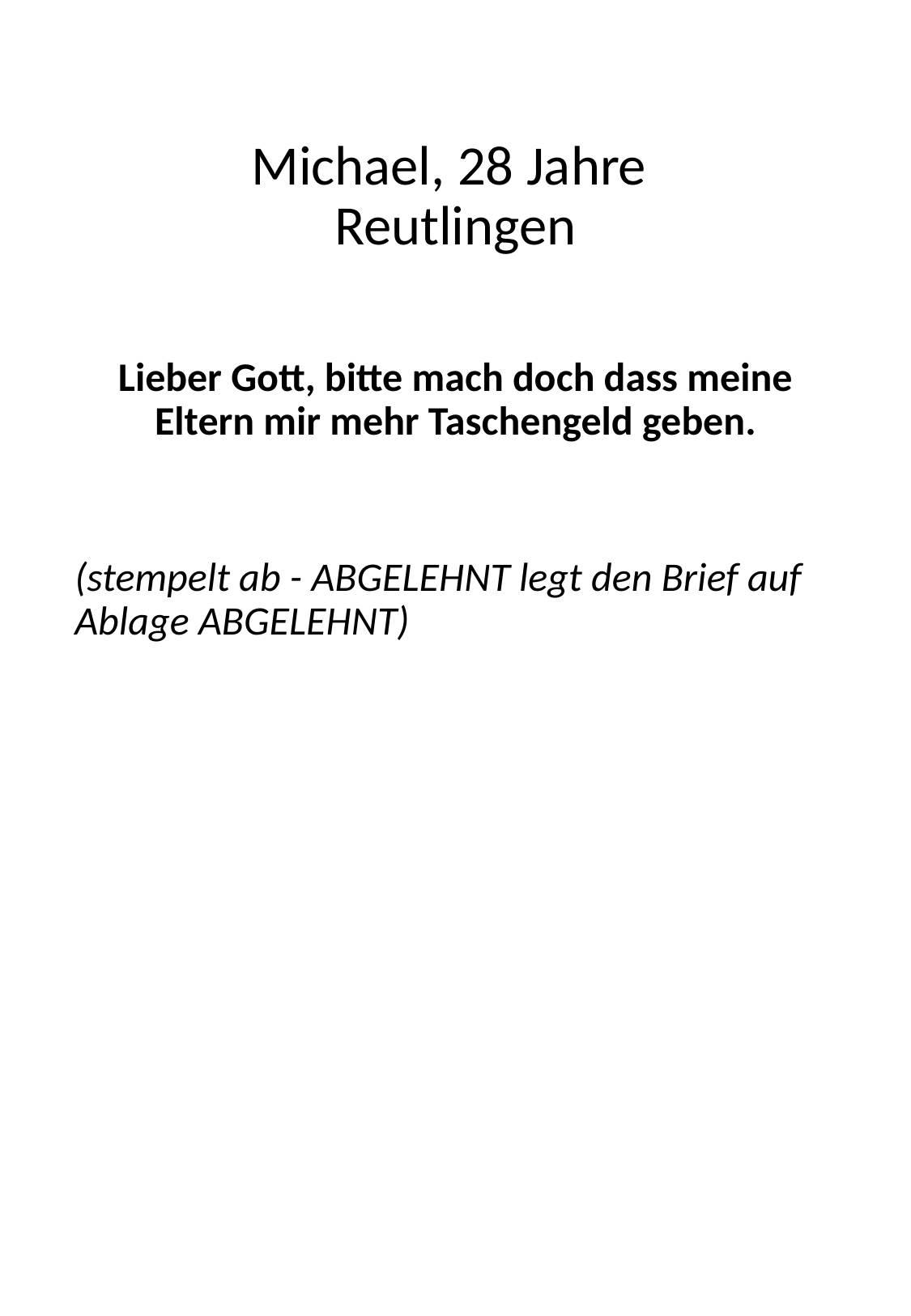

# Michael, 28 Jahre Reutlingen
Lieber Gott, bitte mach doch dass meine Eltern mir mehr Taschengeld geben.

(stempelt ab - ABGELEHNT legt den Brief auf Ablage ABGELEHNT)